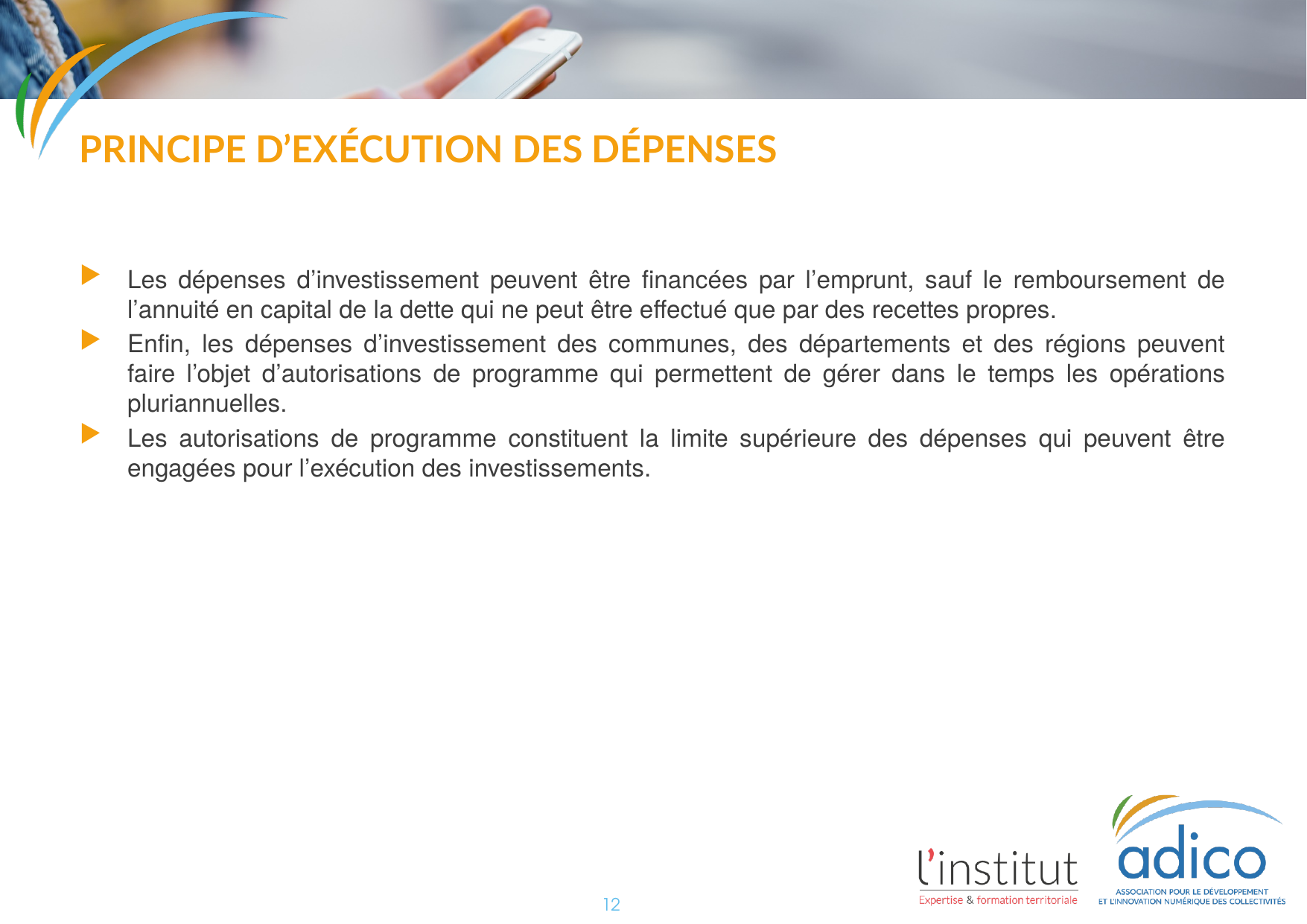

# Principe d’exécution des dépenses
Les dépenses d’investissement peuvent être financées par l’emprunt, sauf le remboursement de l’annuité en capital de la dette qui ne peut être effectué que par des recettes propres.
Enfin, les dépenses d’investissement des communes, des départements et des régions peuvent faire l’objet d’autorisations de programme qui permettent de gérer dans le temps les opérations pluriannuelles.
Les autorisations de programme constituent la limite supérieure des dépenses qui peuvent être engagées pour l’exécution des investissements.